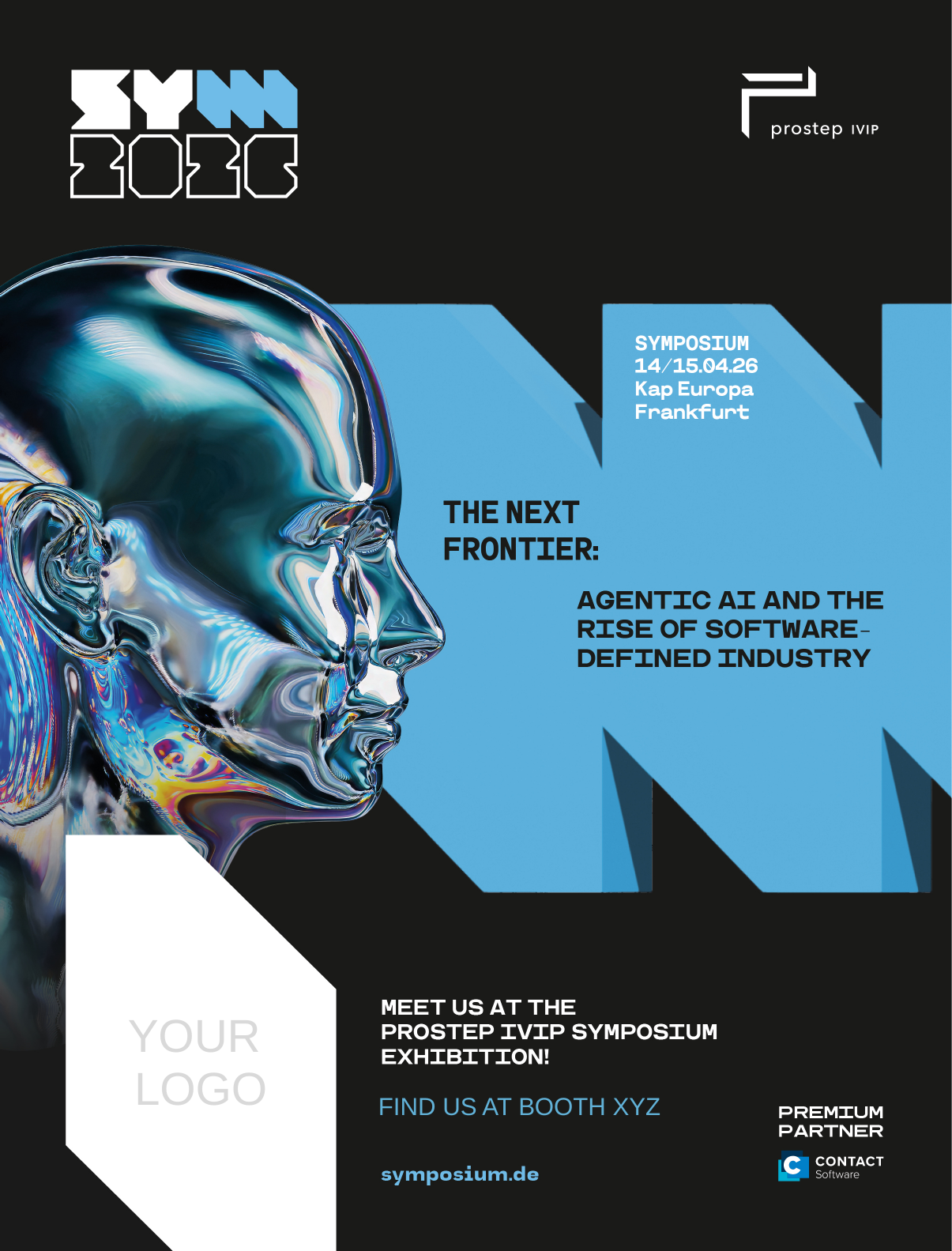

YOUR
LOGO
FIND US AT BOOTH XYZ